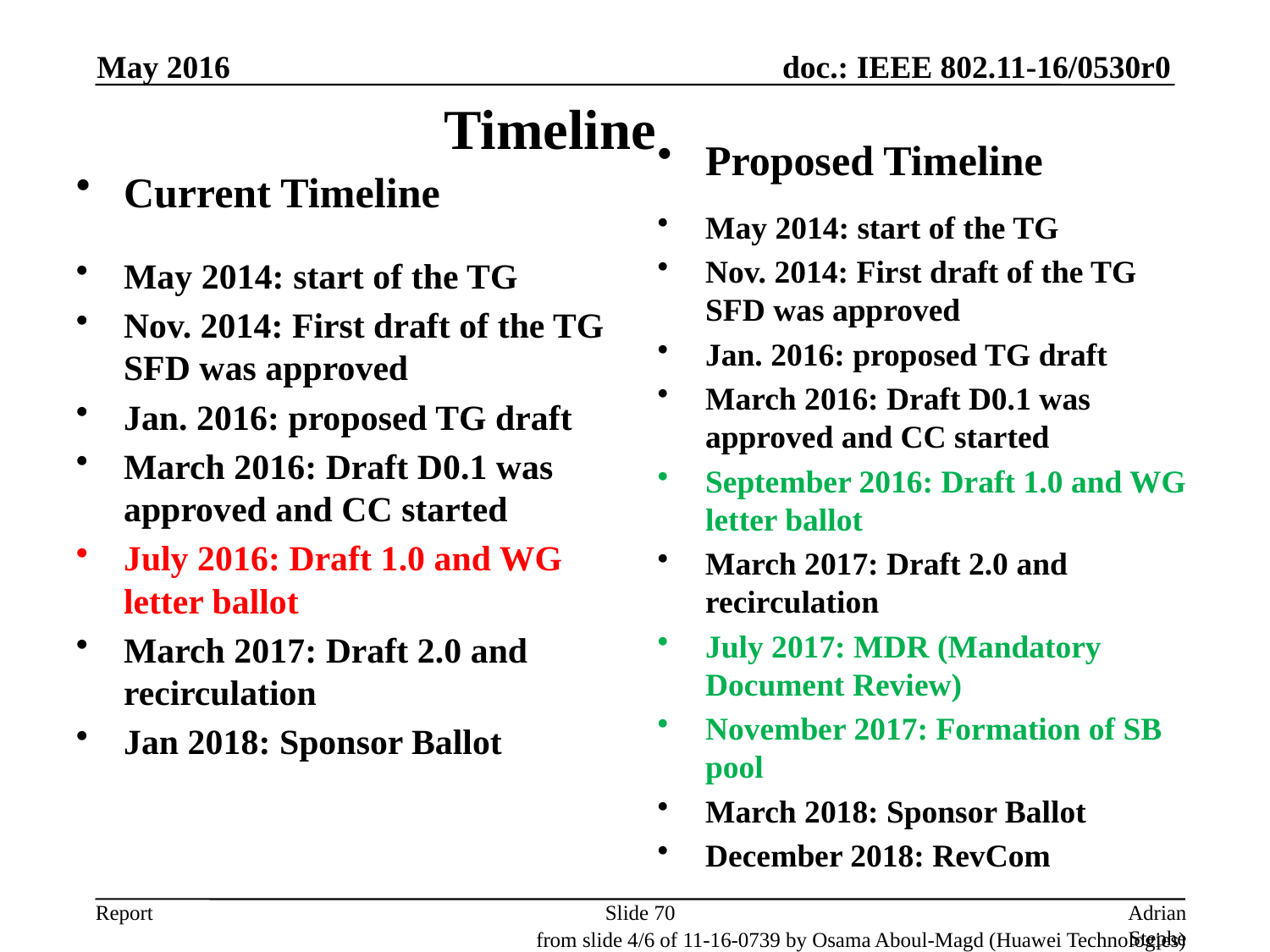

May 2016
# Timeline
Proposed Timeline
Current Timeline
May 2014: start of the TG
Nov. 2014: First draft of the TG SFD was approved
Jan. 2016: proposed TG draft
March 2016: Draft D0.1 was approved and CC started
September 2016: Draft 1.0 and WG letter ballot
March 2017: Draft 2.0 and recirculation
July 2017: MDR (Mandatory Document Review)
November 2017: Formation of SB pool
March 2018: Sponsor Ballot
December 2018: RevCom

May 2014: start of the TG
Nov. 2014: First draft of the TG SFD was approved
Jan. 2016: proposed TG draft
March 2016: Draft D0.1 was approved and CC started
July 2016: Draft 1.0 and WG letter ballot
March 2017: Draft 2.0 and recirculation
Jan 2018: Sponsor Ballot
Slide 70
Adrian Stephens, Intel Corporation
from slide 4/6 of 11-16-0739 by Osama Aboul-Magd (Huawei Technologies)